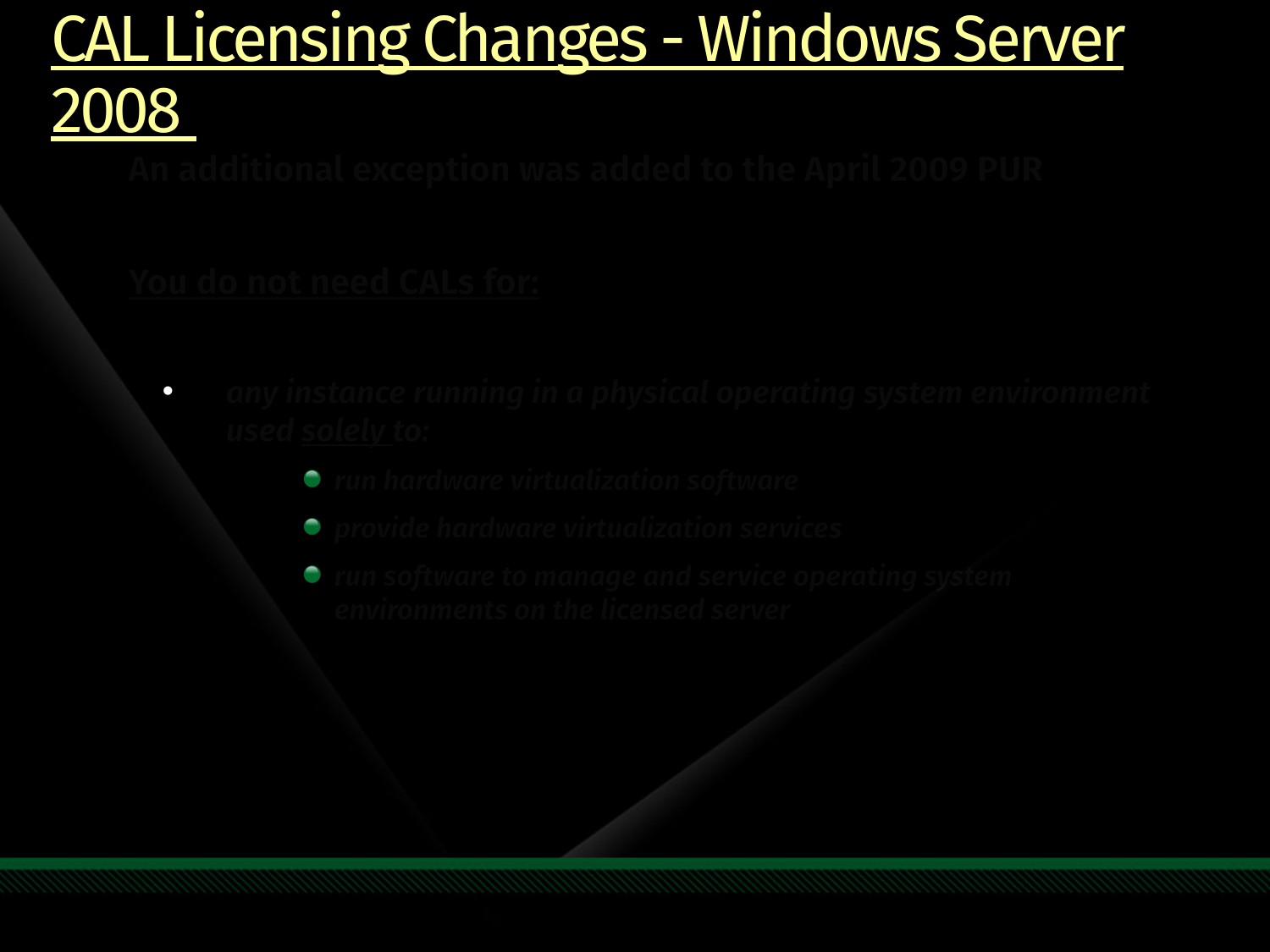

CAL Licensing Changes - Windows Server 2008
An additional exception was added to the April 2009 PUR

You do not need CALs for:

any instance running in a physical operating system environment used solely to:
run hardware virtualization software
provide hardware virtualization services
run software to manage and service operating system environments on the licensed server